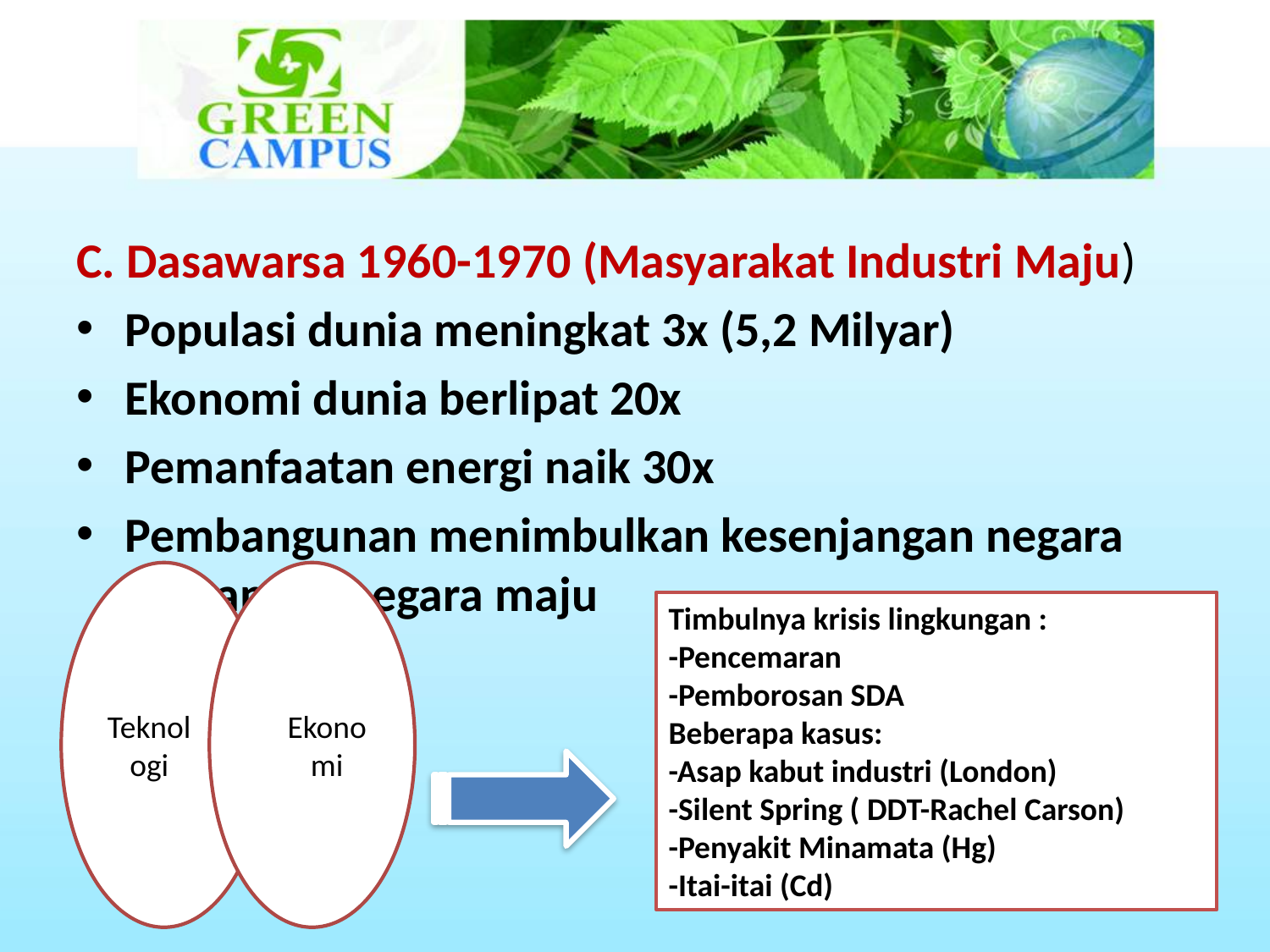

#
C. Dasawarsa 1960-1970 (Masyarakat Industri Maju)
Populasi dunia meningkat 3x (5,2 Milyar)
Ekonomi dunia berlipat 20x
Pemanfaatan energi naik 30x
Pembangunan menimbulkan kesenjangan negara mapan  Vs negara maju
Teknologi
Ekonomi
Timbulnya krisis lingkungan :
-Pencemaran
-Pemborosan SDA
Beberapa kasus:
-Asap kabut industri (London)
-Silent Spring ( DDT-Rachel Carson)
-Penyakit Minamata (Hg)
-Itai-itai (Cd)